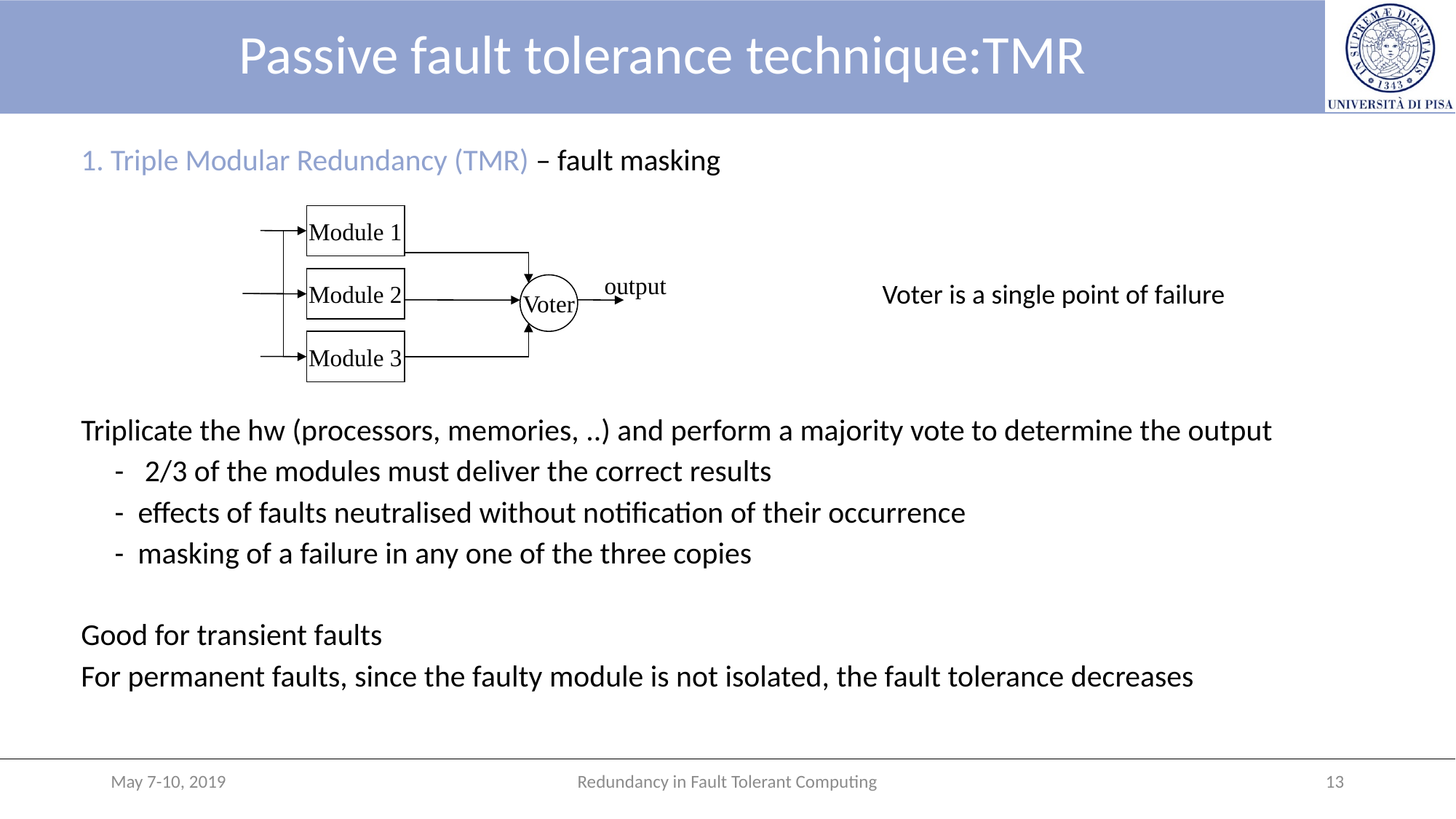

# Passive fault tolerance technique:TMR
1. Triple Modular Redundancy (TMR) – fault masking

Module 1

output
Module 2
Voter

Module 3

Voter is a single point of failure
Triplicate the hw (processors, memories, ..) and perform a majority vote to determine the output
	-   2/3 of the modules must deliver the correct results
	-  effects of faults neutralised without notification of their occurrence
	-  masking of a failure in any one of the three copies

Good for transient faults
For permanent faults, since the faulty module is not isolated, the fault tolerance decreases
May 7-10, 2019
Redundancy in Fault Tolerant Computing
13